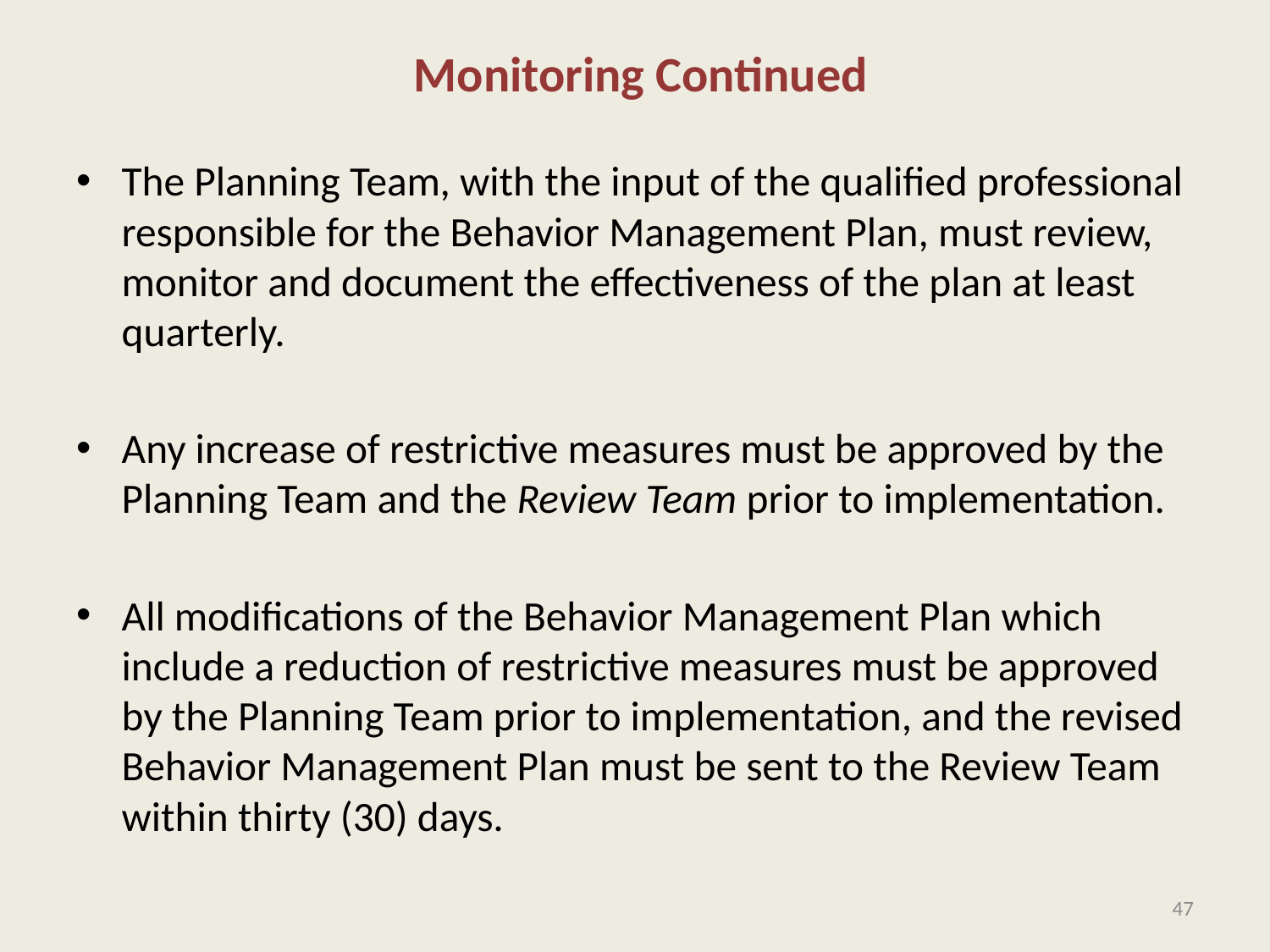

Monitoring Continued
The Planning Team, with the input of the qualified professional responsible for the Behavior Management Plan, must review, monitor and document the effectiveness of the plan at least quarterly.

Any increase of restrictive measures must be approved by the Planning Team and the Review Team prior to implementation.

All modifications of the Behavior Management Plan which include a reduction of restrictive measures must be approved by the Planning Team prior to implementation, and the revised Behavior Management Plan must be sent to the Review Team within thirty (30) days.

47